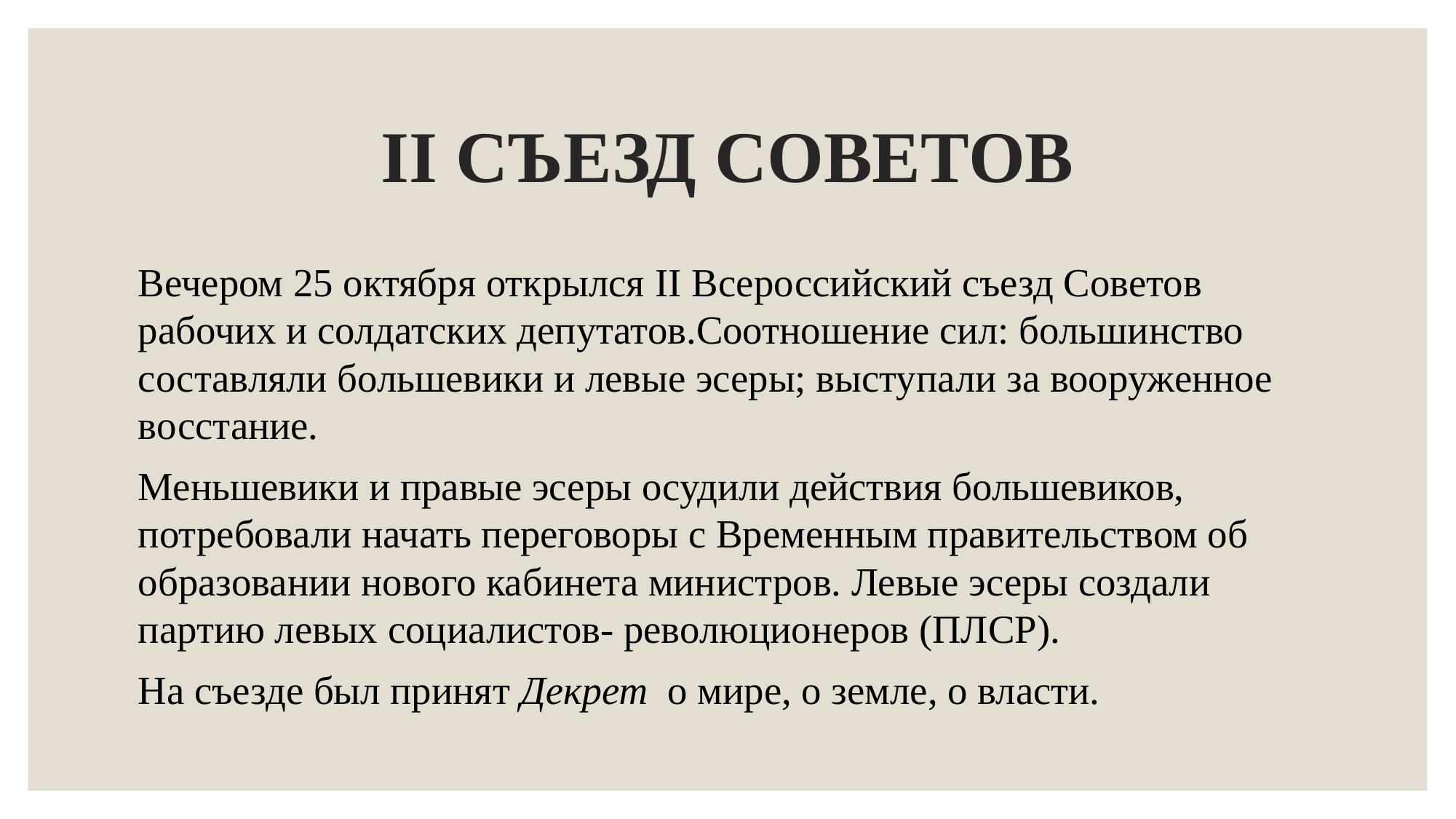

# II СЪЕЗД СОВЕТОВ
Вечером 25 октября открылся II Всероссийский съезд Советов рабочих и солдатских депутатов.Соотношение сил: большинство составляли большевики и левые эсеры; выступали за вооруженное восстание.
Меньшевики и правые эсеры осудили действия большевиков, потребовали начать переговоры с Временным правительством об образовании нового кабинета министров. Левые эсеры создали партию левых социалистов- революционеров (ПЛСР).
На съезде был принят Декрет  о мире, о земле, о власти.